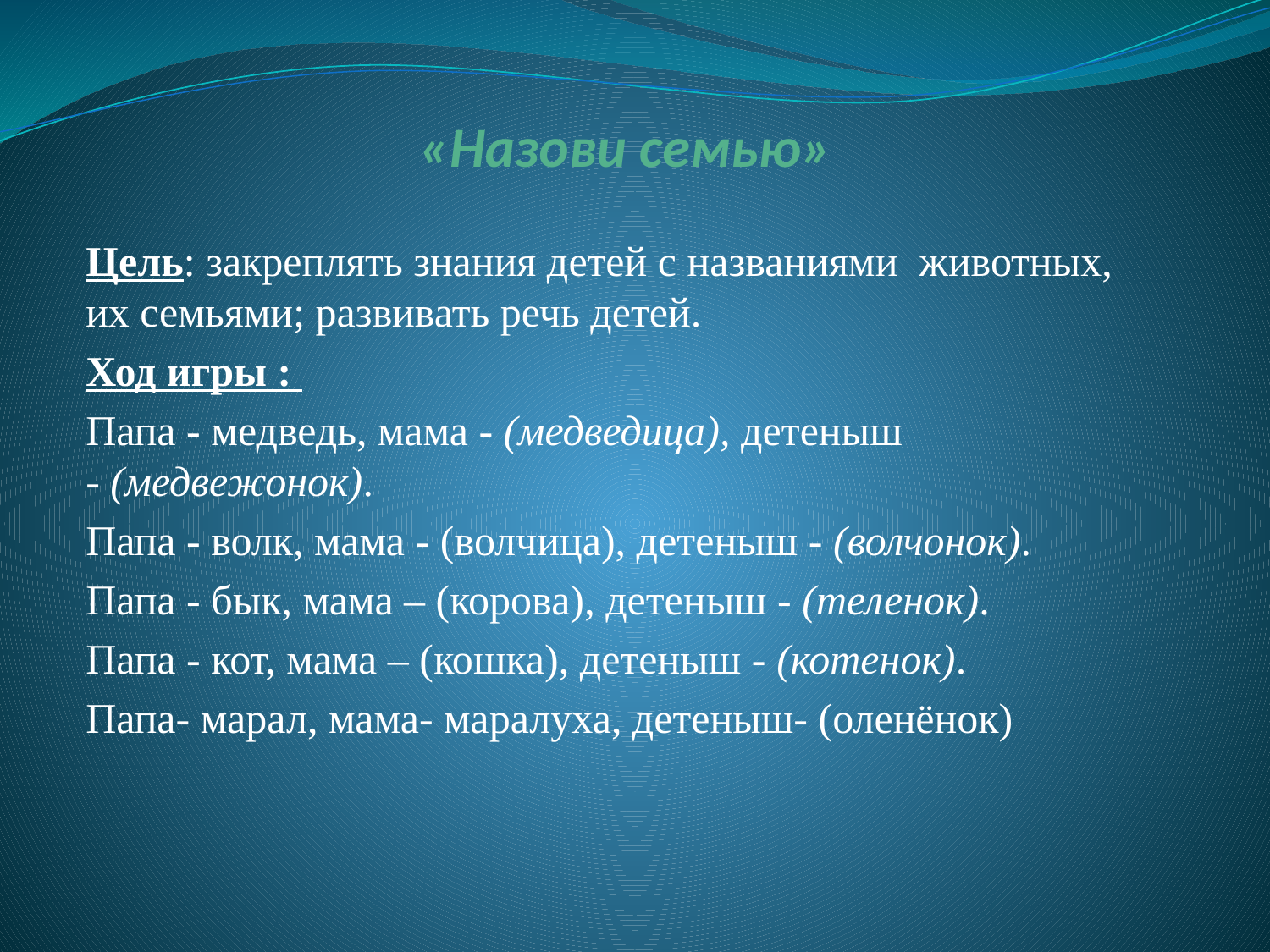

# «Назови семью»
Цель: закреплять знания детей с названиями  животных, их семьями; развивать речь детей.
Ход игры :
Папа - медведь, мама - (медведица), детеныш - (медвежонок).
Папа - волк, мама - (волчица), детеныш - (волчонок).
Папа - бык, мама – (корова), детеныш - (теленок).
Папа - кот, мама – (кошка), детеныш - (котенок).
Папа- марал, мама- маралуха, детеныш- (оленёнок)